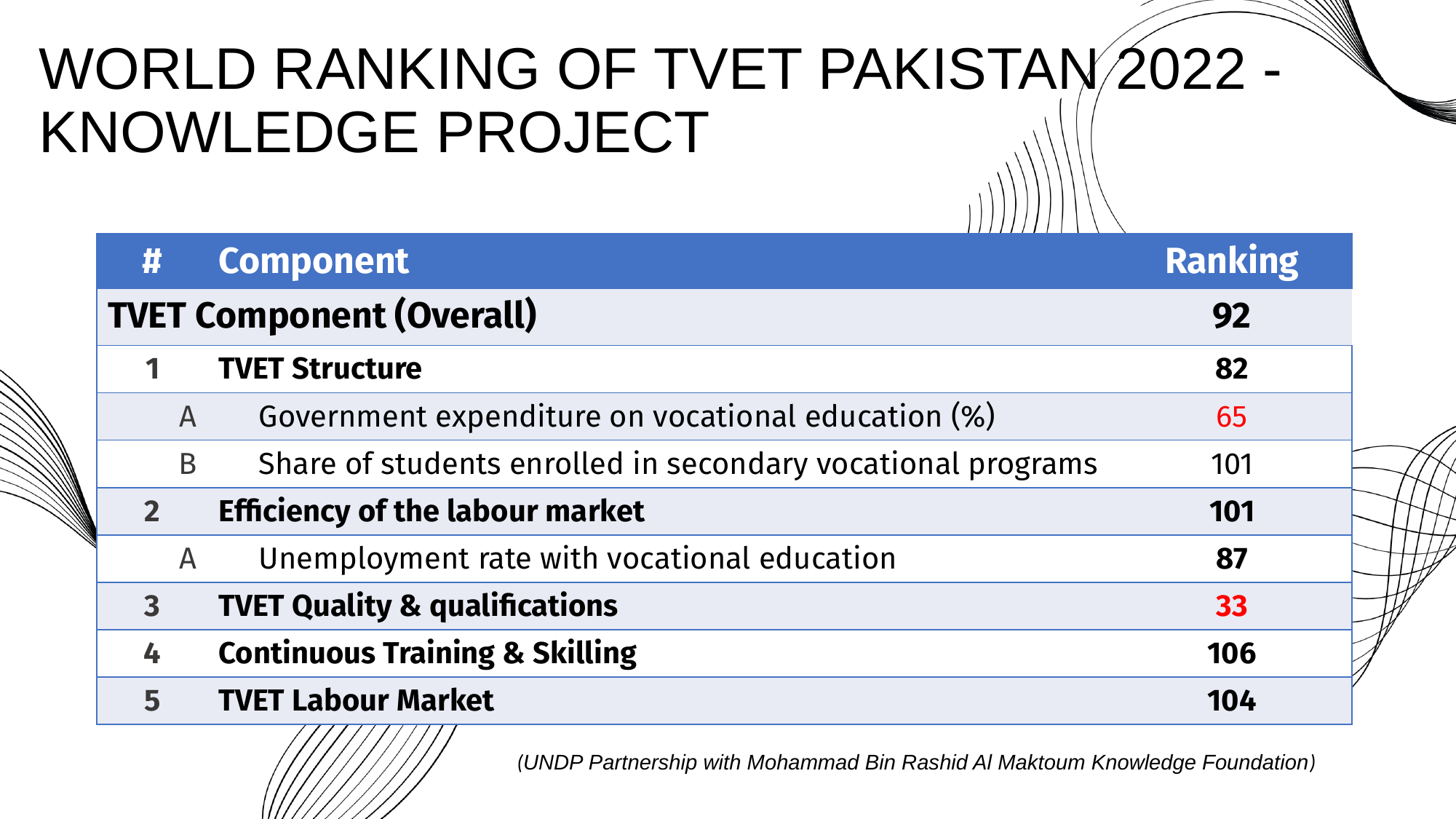

# WORLD RANKING OF TVET PAKISTAN 2022 - KNOWLEDGE PROJECT
| # | Component | Ranking |
| --- | --- | --- |
| TVET Component (Overall) | TVET Component | 92 |
| 1 | TVET Structure | 82 |
| A | Government expenditure on vocational education (%) | 65 |
| B | Share of students enrolled in secondary vocational programs | 101 |
| 2 | Efficiency of the labour market | 101 |
| A | Unemployment rate with vocational education | 87 |
| 3 | TVET Quality & qualifications | 33 |
| 4 | Continuous Training & Skilling | 106 |
| 5 | TVET Labour Market | 104 |

(UNDP Partnership with Mohammad Bin Rashid Al Maktoum Knowledge Foundation)